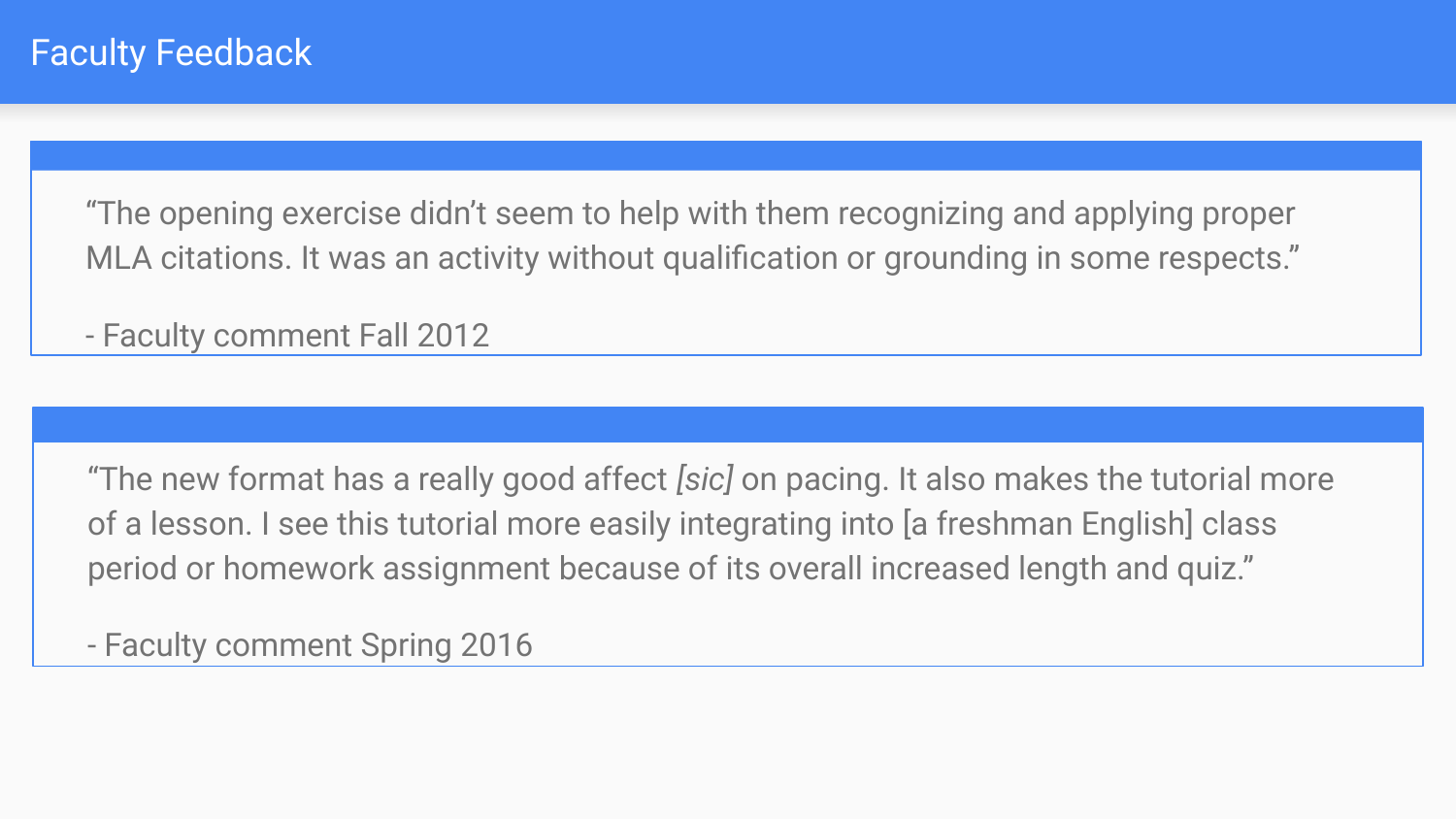

# Faculty Feedback

“The opening exercise didn’t seem to help with them recognizing and applying proper MLA citations. It was an activity without qualification or grounding in some respects.”
- Faculty comment Fall 2012

“The new format has a really good affect [sic] on pacing. It also makes the tutorial more of a lesson. I see this tutorial more easily integrating into [a freshman English] class period or homework assignment because of its overall increased length and quiz.”
- Faculty comment Spring 2016